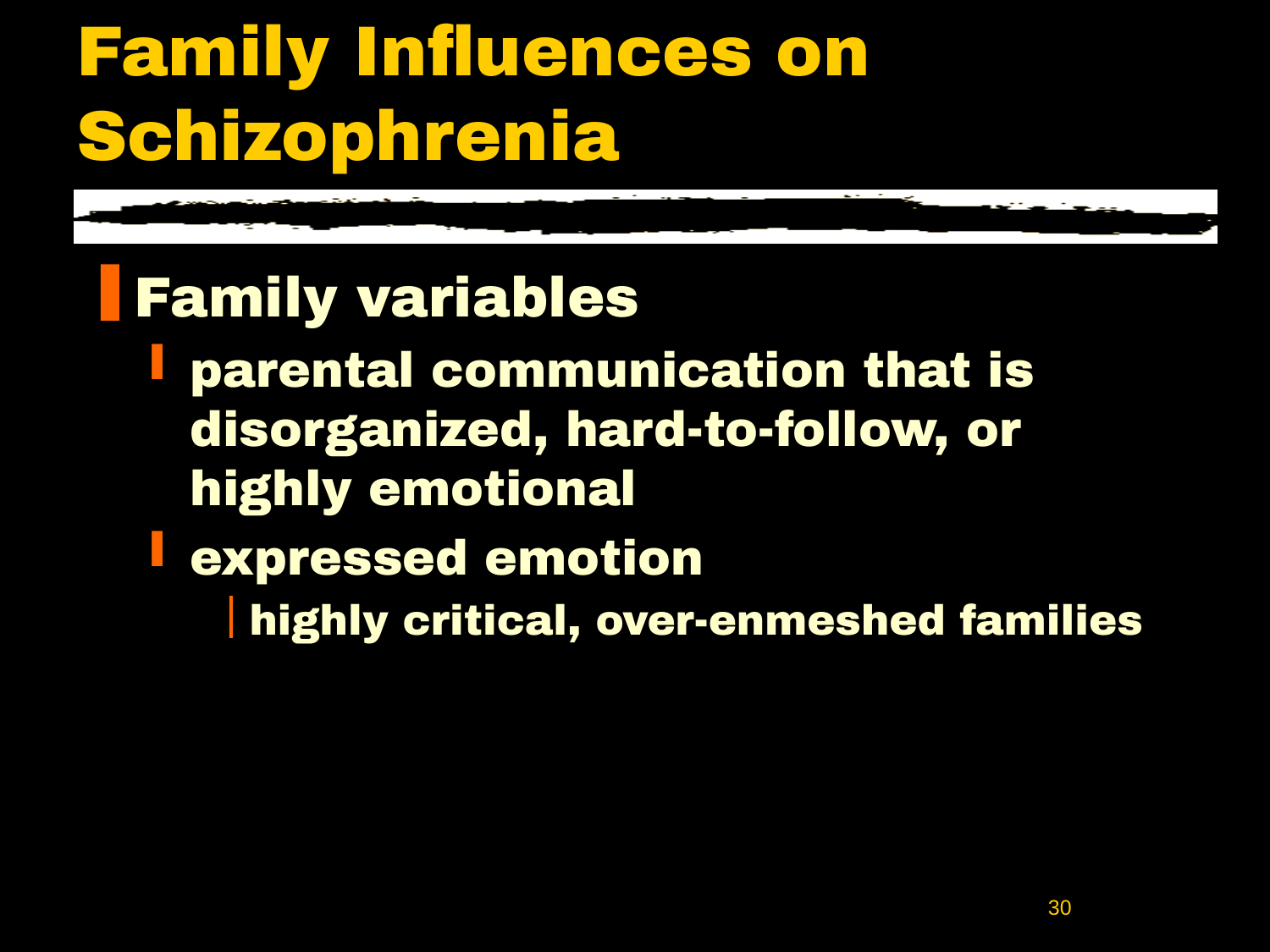

# Family Influences on Schizophrenia
Family variables
parental communication that is disorganized, hard-to-follow, or highly emotional
expressed emotion
highly critical, over-enmeshed families